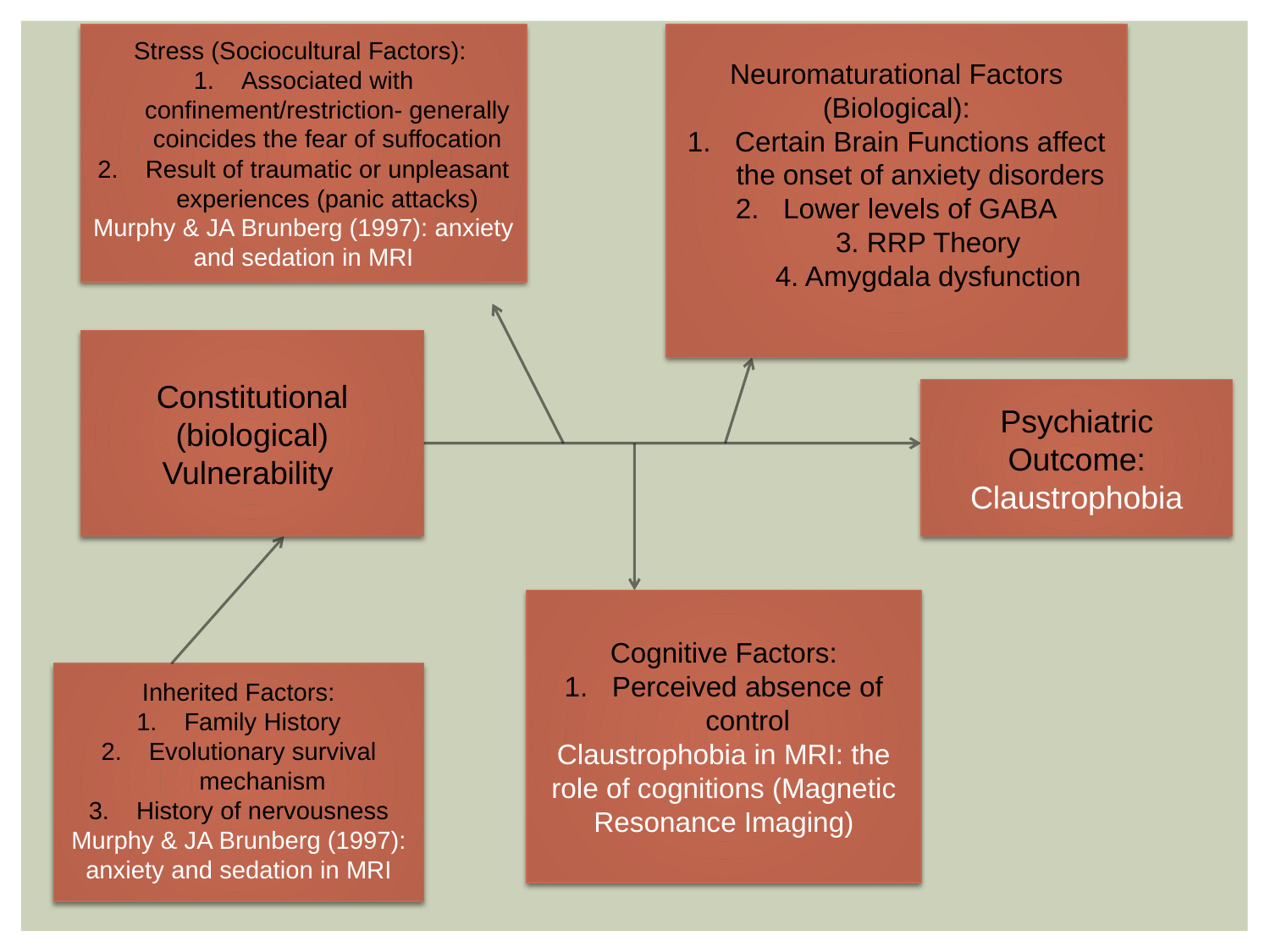

Stress (Sociocultural Factors):
Associated with confinement/restriction- generally coincides the fear of suffocation
Result of traumatic or unpleasant experiences (panic attacks)
Murphy & JA Brunberg (1997): anxiety and sedation in MRI
Neuromaturational Factors (Biological):
Certain Brain Functions affect the onset of anxiety disorders
Lower levels of GABA
3. RRP Theory
4. Amygdala dysfunction

Constitutional (biological) Vulnerability
Psychiatric Outcome: Claustrophobia
Cognitive Factors:
Perceived absence of control
Claustrophobia in MRI: the role of cognitions (Magnetic Resonance Imaging)

Inherited Factors:
Family History
Evolutionary survival mechanism
History of nervousness
Murphy & JA Brunberg (1997): anxiety and sedation in MRI